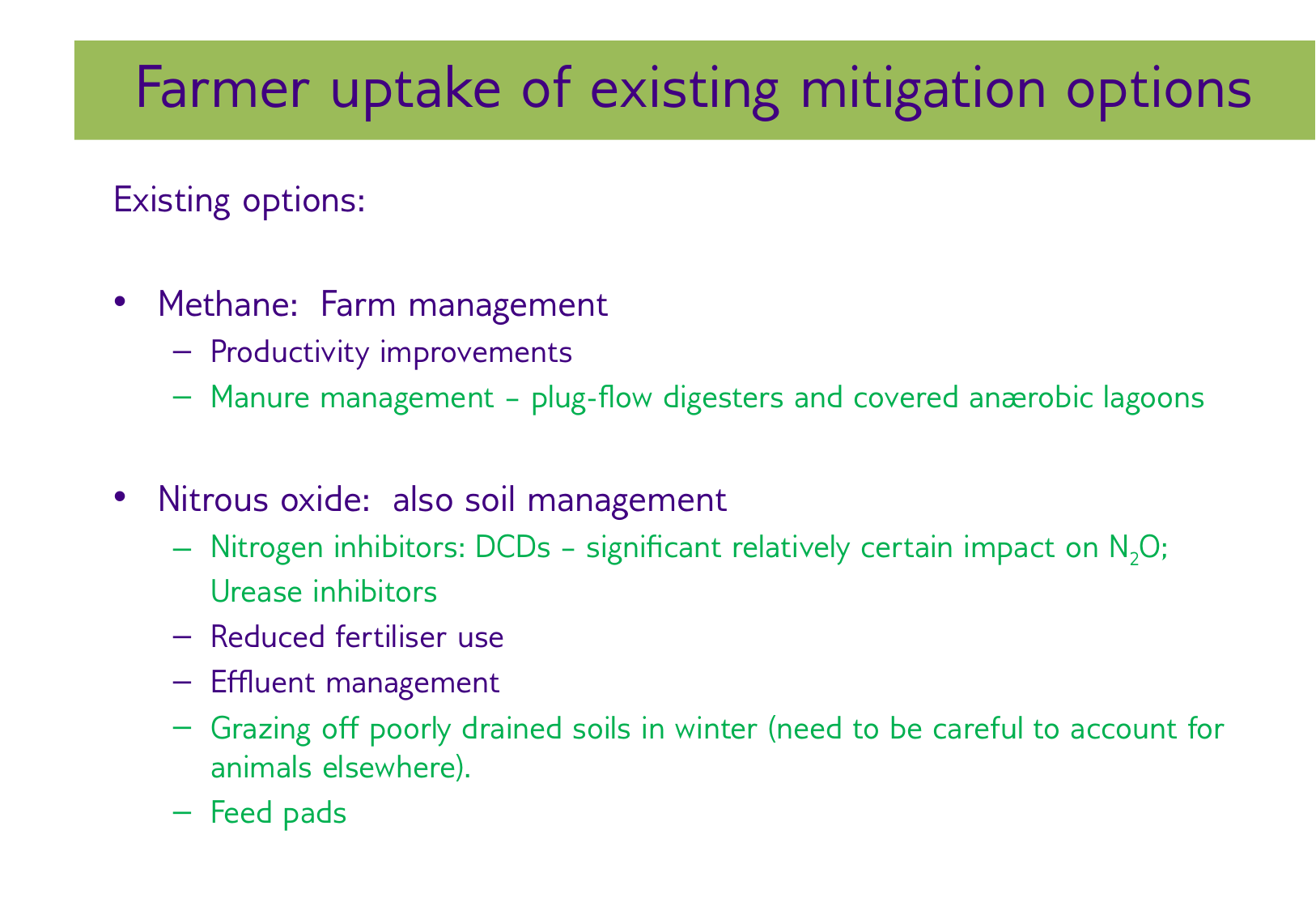

# Farmer uptake of existing mitigation options
Existing options:

Methane:  Farm management
Productivity improvements
Manure management – plug-flow digesters and covered anaerobic lagoons

Nitrous oxide:  also soil management
Nitrogen inhibitors: DCDs – significant relatively certain impact on N2O; Urease inhibitors
Reduced fertiliser use
Effluent management
Grazing off poorly drained soils in winter (need to be careful to account for animals elsewhere).
Feed pads